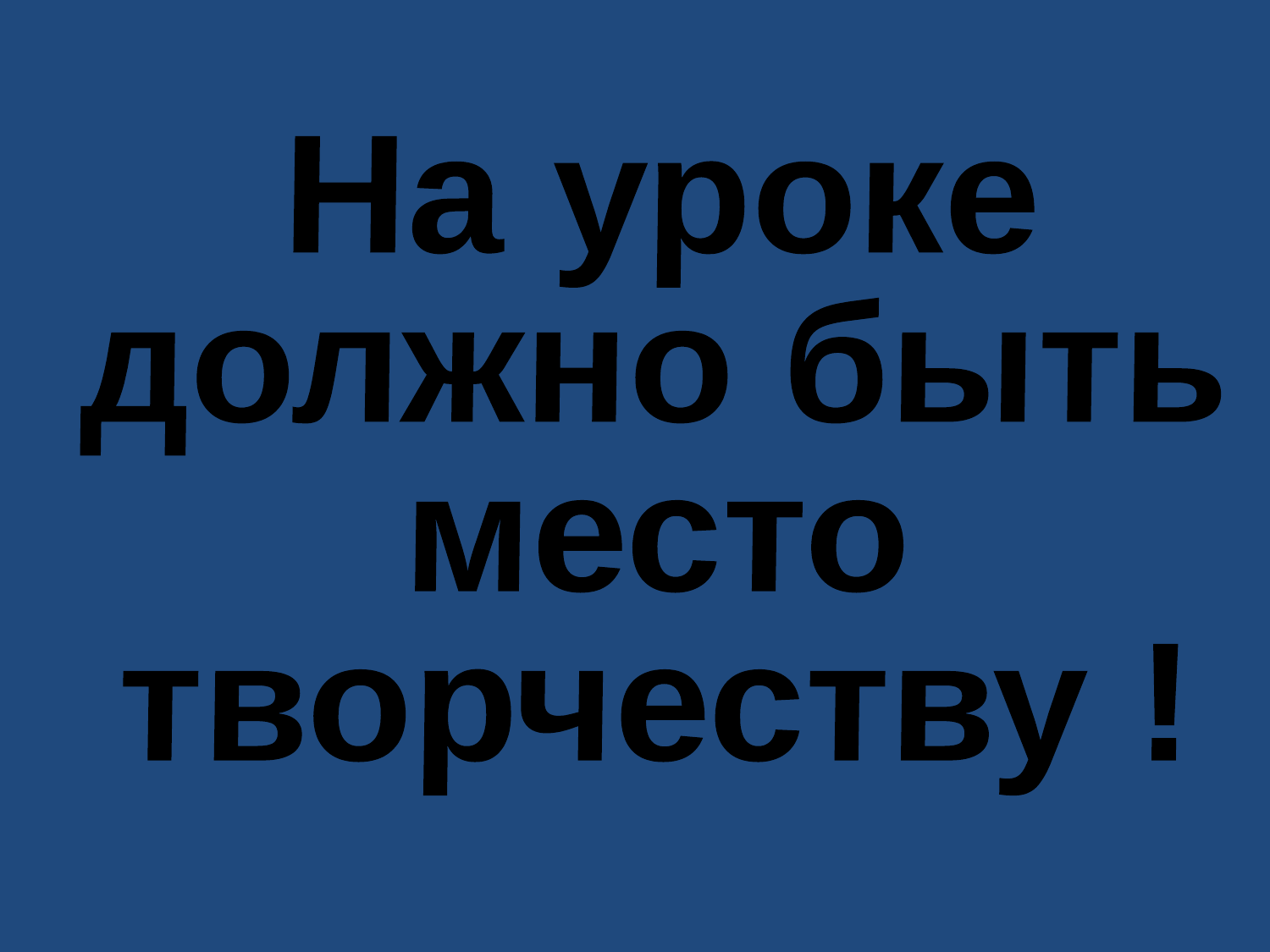

#
На уроке
должно быть
место
творчеству !